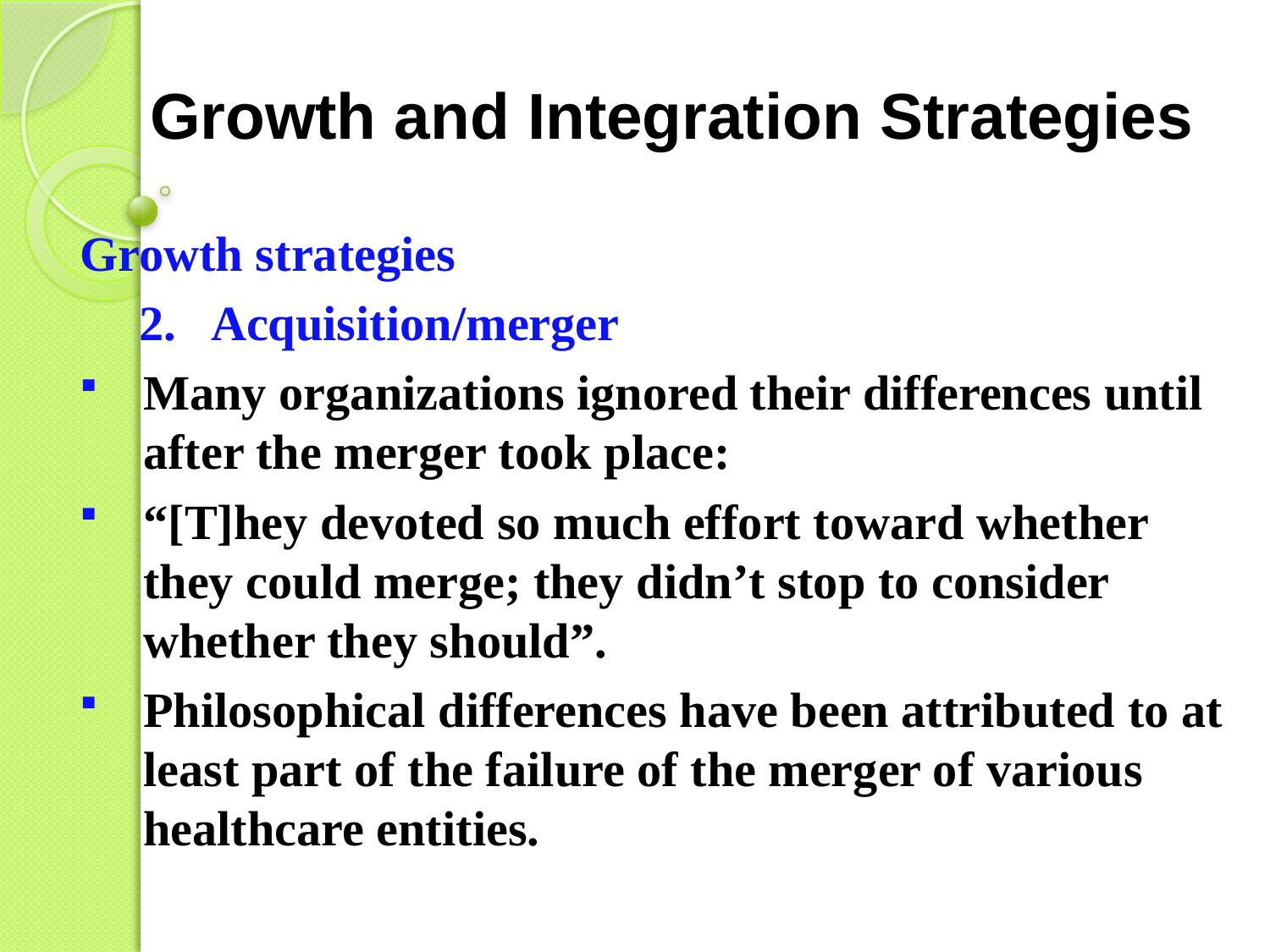

# Growth and Integration Strategies
Growth strategies
Acquisition/merger
Many organizations ignored their differences until after the merger took place:
“[T]hey devoted so much effort toward whether they could merge; they didn’t stop to consider whether they should”.
Philosophical differences have been attributed to at least part of the failure of the merger of various healthcare entities.